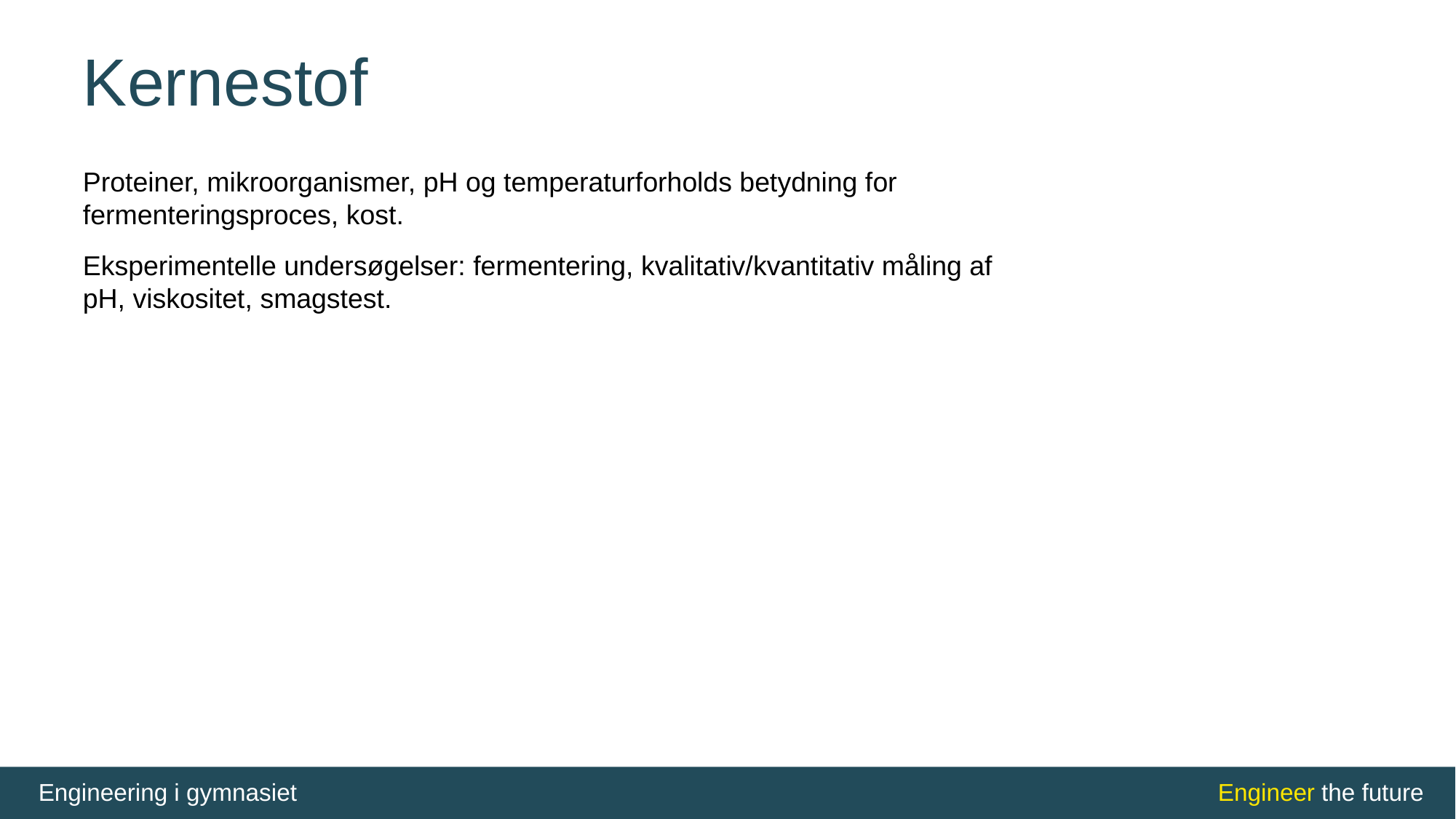

# Kernestof
Proteiner, mikroorganismer, pH og temperaturforholds betydning for fermenteringsproces, kost.
Eksperimentelle undersøgelser: fermentering, kvalitativ/kvantitativ måling af pH, viskositet, smagstest.